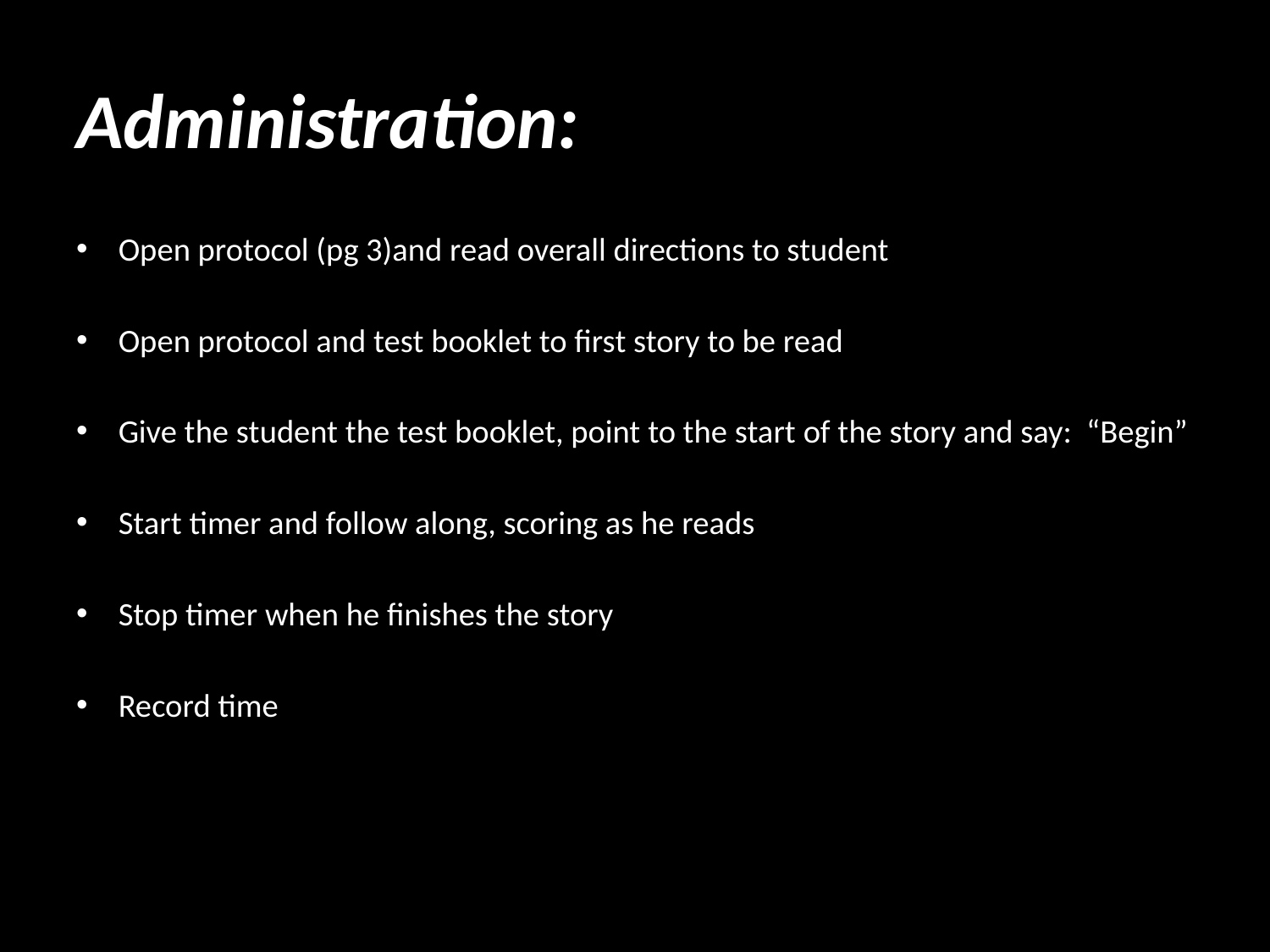

# Administration:
Open protocol (pg 3)and read overall directions to student

Open protocol and test booklet to first story to be read

Give the student the test booklet, point to the start of the story and say:  “Begin”

Start timer and follow along, scoring as he reads

Stop timer when he finishes the story

Record time